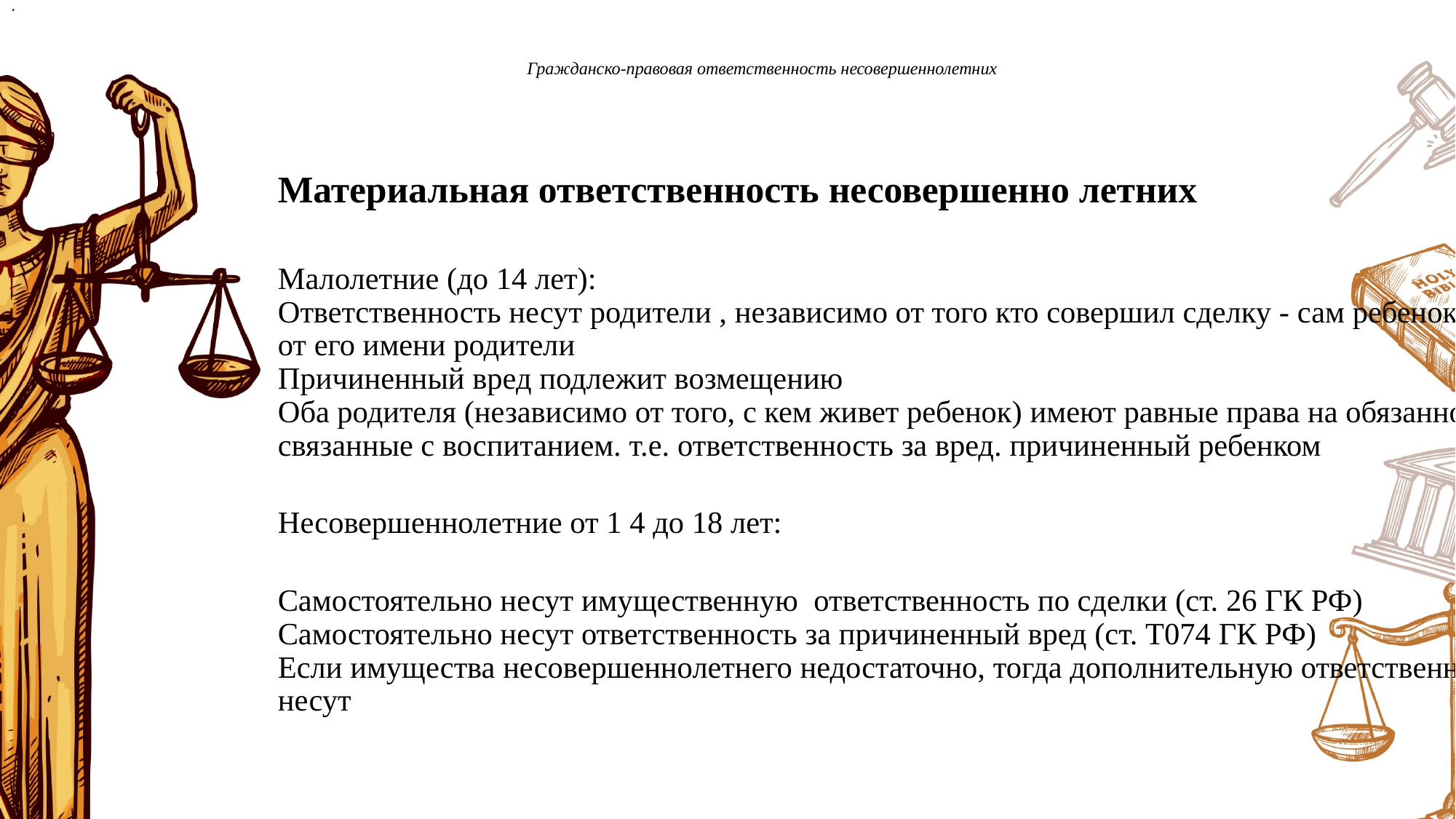

.
# Гражданско-правовая ответственность несовершеннолетних
Материальная ответственность несовершенно летних
Малолетние (до 14 лет):
Ответственность несут родители , независимо от того кто совершил сделку - сам ребенок или от его имени родители
Причиненный вред подлежит возмещению
Оба родителя (независимо от того, с кем живет ребенок) имеют равные права на обязанности,
связанные с воспитанием. т.е. ответственность за вред. причиненный ребенком
Несовершеннолетние от 1 4 до 18 лет:
Самостоятельно несут имущественную  ответственность по сделки (ст. 26 ГК РФ)
Самостоятельно несут ответственность за причиненный вред (ст. Т074 ГК РФ)
Если имущества несовершеннолетнего недостаточно, тогда дополнительную ответственность несут